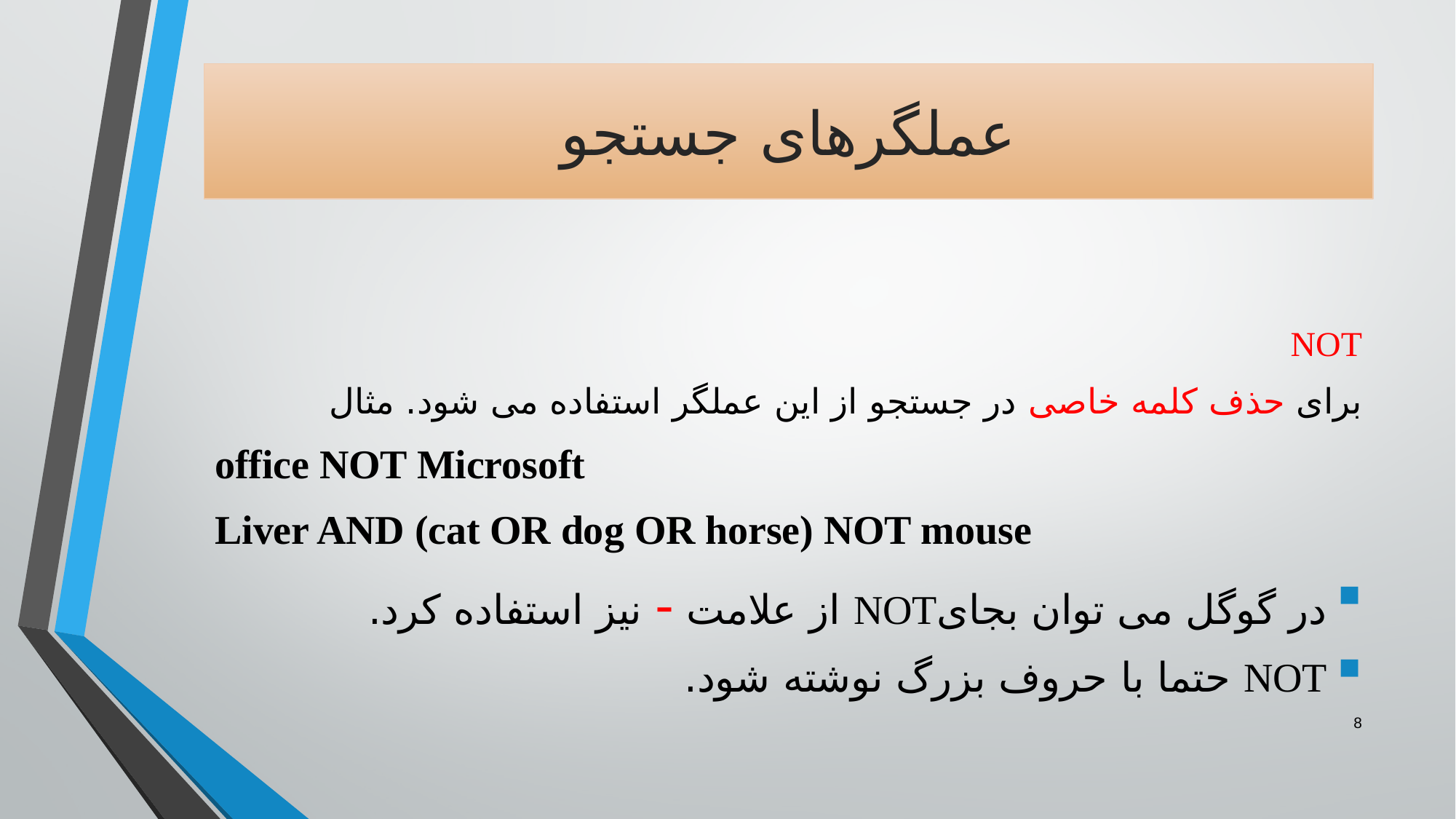

# عملگرهای جستجو
NOT
برای حذف کلمه خاصی در جستجو از این عملگر استفاده می شود. مثال
office NOT Microsoft
Liver AND (cat OR dog OR horse) NOT mouse
در گوگل می توان بجایNOT از علامت - نیز استفاده کرد.
NOT حتما با حروف بزرگ نوشته شود.

8